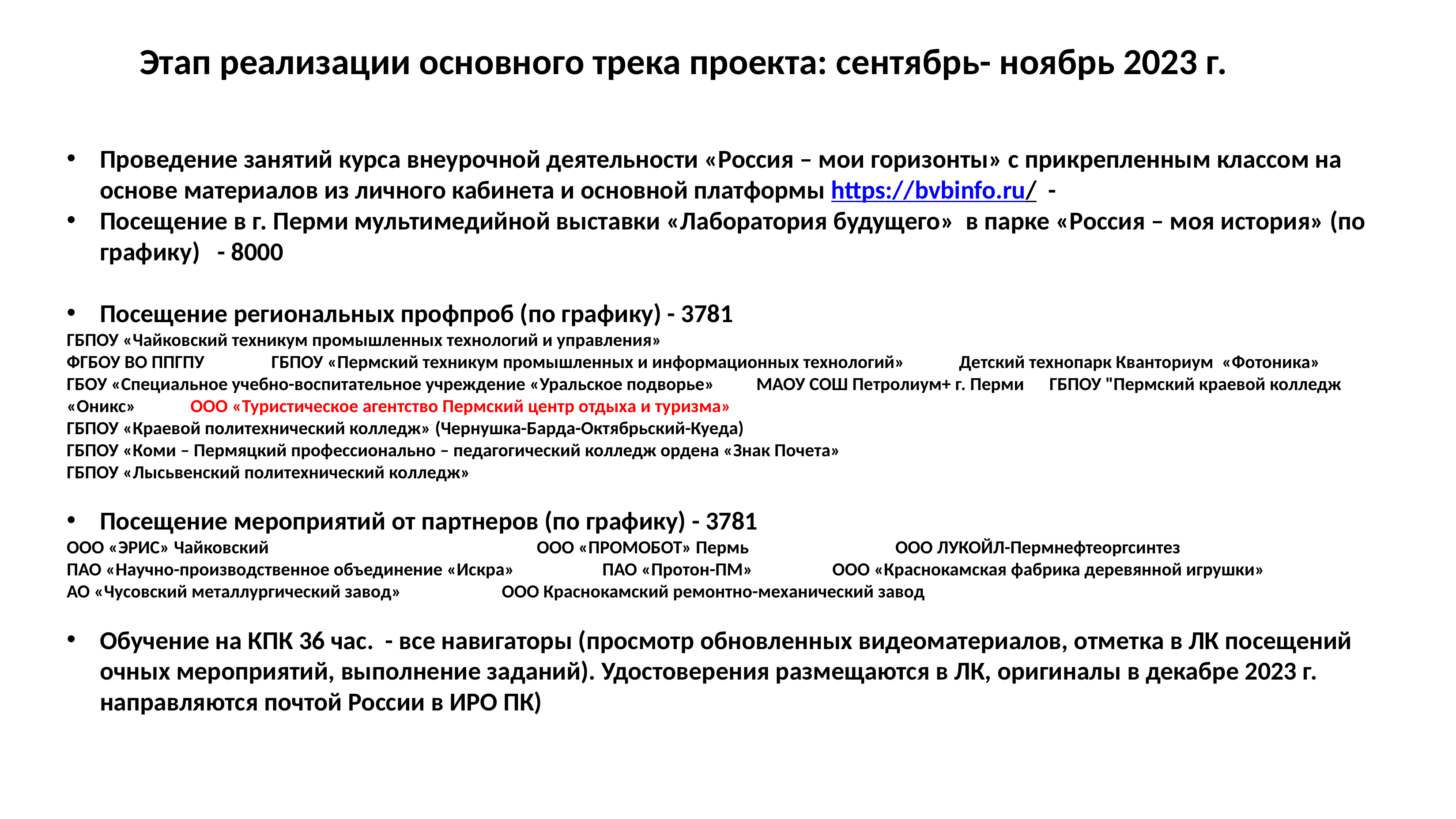

Этап реализации основного трека проекта: сентябрь- ноябрь 2023 г.
Проведение занятий курса внеурочной деятельности «Россия – мои горизонты» с прикрепленным классом на основе материалов из личного кабинета и основной платформы https://bvbinfo.ru/  -
Посещение в г. Перми мультимедийной выставки «Лаборатория будущего»  в парке «Россия – моя история» (по графику)   - 8000

Посещение региональных профпроб (по графику) - 3781
ГБПОУ «Чайковский техникум промышленных технологий и управления»
ФГБОУ ВО ППГПУ                ГБПОУ «Пермский техникум промышленных и информационных технологий»             Детский технопарк Кванториум  «Фотоника»
ГБОУ «Специальное учебно-воспитательное учреждение «Уральское подворье»          МАОУ СОШ Петролиум+ г. Перми      ГБПОУ "Пермский краевой колледж «Оникс»             ООО «Туристическое агентство Пермский центр отдыха и туризма»
ГБПОУ «Краевой политехнический колледж» (Чернушка-Барда-Октябрьский-Куеда)
ГБПОУ «Коми – Пермяцкий профессионально – педагогический колледж ордена «Знак Почета»
ГБПОУ «Лысьвенский политехнический колледж»

Посещение мероприятий от партнеров (по графику) - 3781
ООО «ЭРИС» Чайковский                                                                ООО «ПРОМОБОТ» Пермь                                   ООО ЛУКОЙЛ-Пермнефтеоргсинтез
ПАО «Научно-производственное объединение «Искра»                     ПАО «Протон-ПМ»                   ООО «Краснокамская фабрика деревянной игрушки»
АО «Чусовский металлургический завод»                        ООО Краснокамский ремонтно-механический завод

Обучение на КПК 36 час.  - все навигаторы (просмотр обновленных видеоматериалов, отметка в ЛК посещений очных мероприятий, выполнение заданий). Удостоверения размещаются в ЛК, оригиналы в декабре 2023 г. направляются почтой России в ИРО ПК)